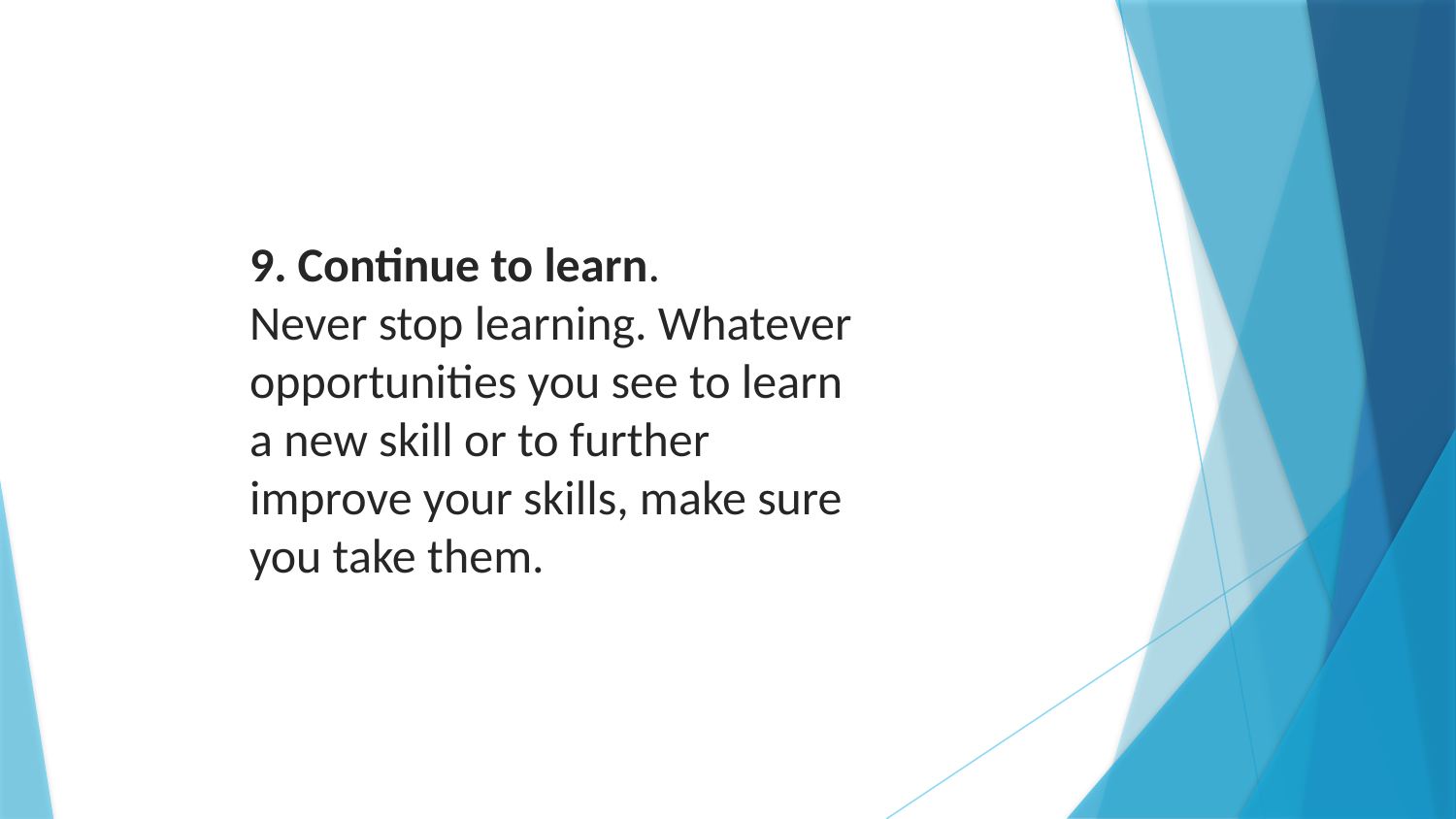

9. Continue to learn.
Never stop learning. Whatever opportunities you see to learn a new skill or to further improve your skills, make sure you take them.